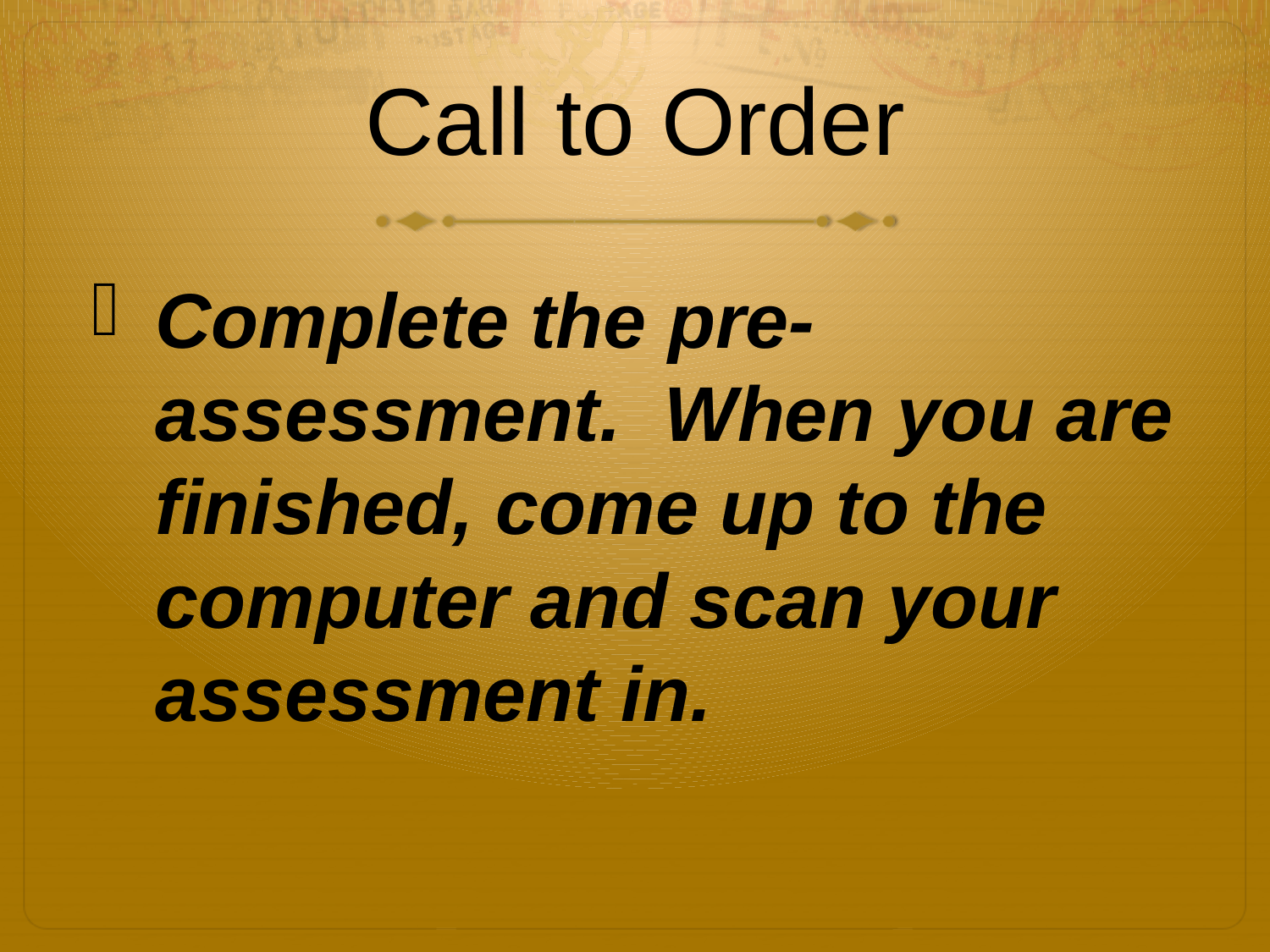

# Call to Order
Complete the pre-assessment.  When you are finished, come up to the computer and scan your assessment in.